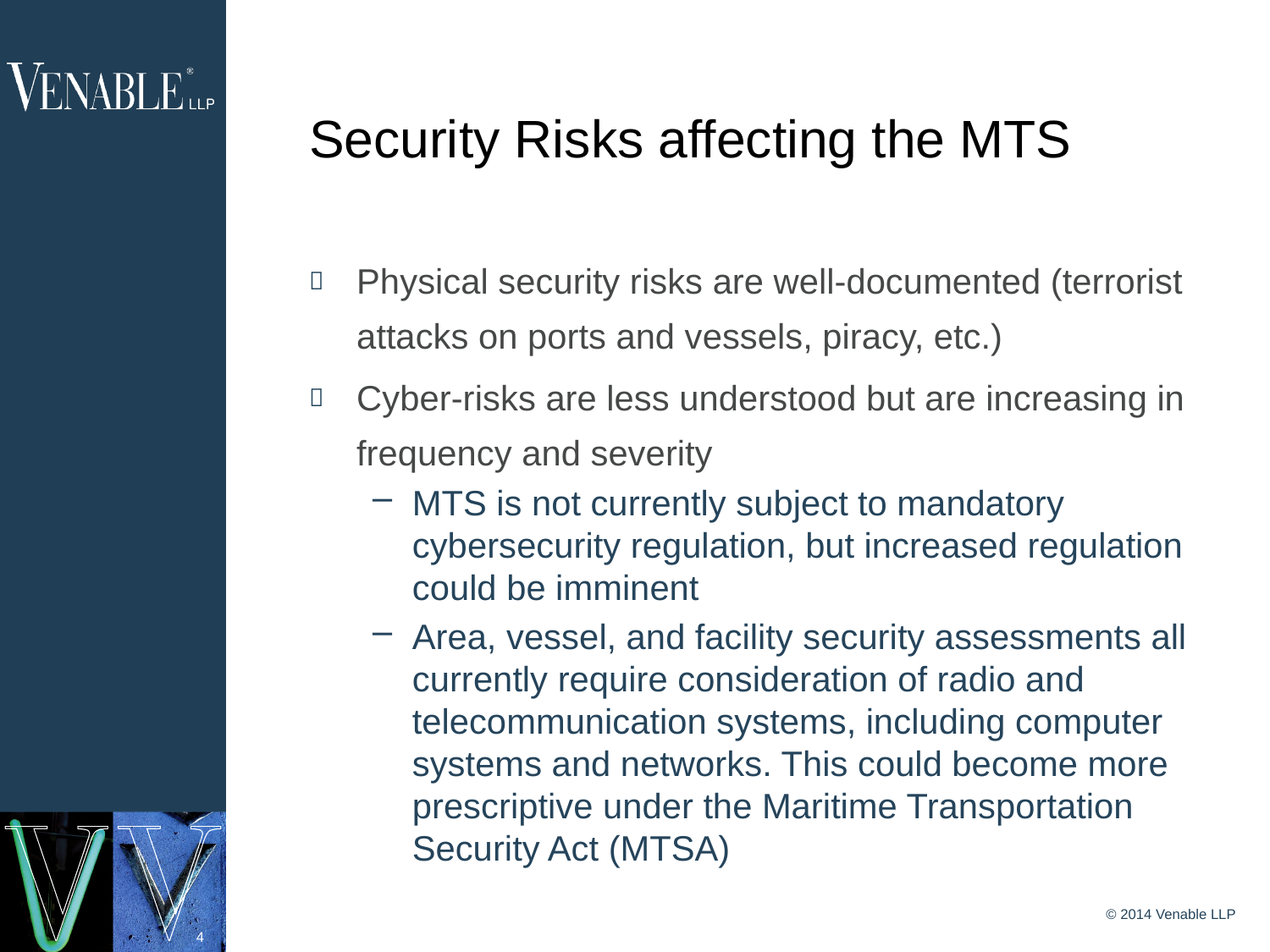

# Security Risks affecting the MTS
Physical security risks are well-documented (terrorist attacks on ports and vessels, piracy, etc.)
Cyber-risks are less understood but are increasing in frequency and severity
MTS is not currently subject to mandatory cybersecurity regulation, but increased regulation could be imminent
Area, vessel, and facility security assessments all currently require consideration of radio and telecommunication systems, including computer systems and networks. This could become more prescriptive under the Maritime Transportation Security Act (MTSA)
© 2014 Venable LLP